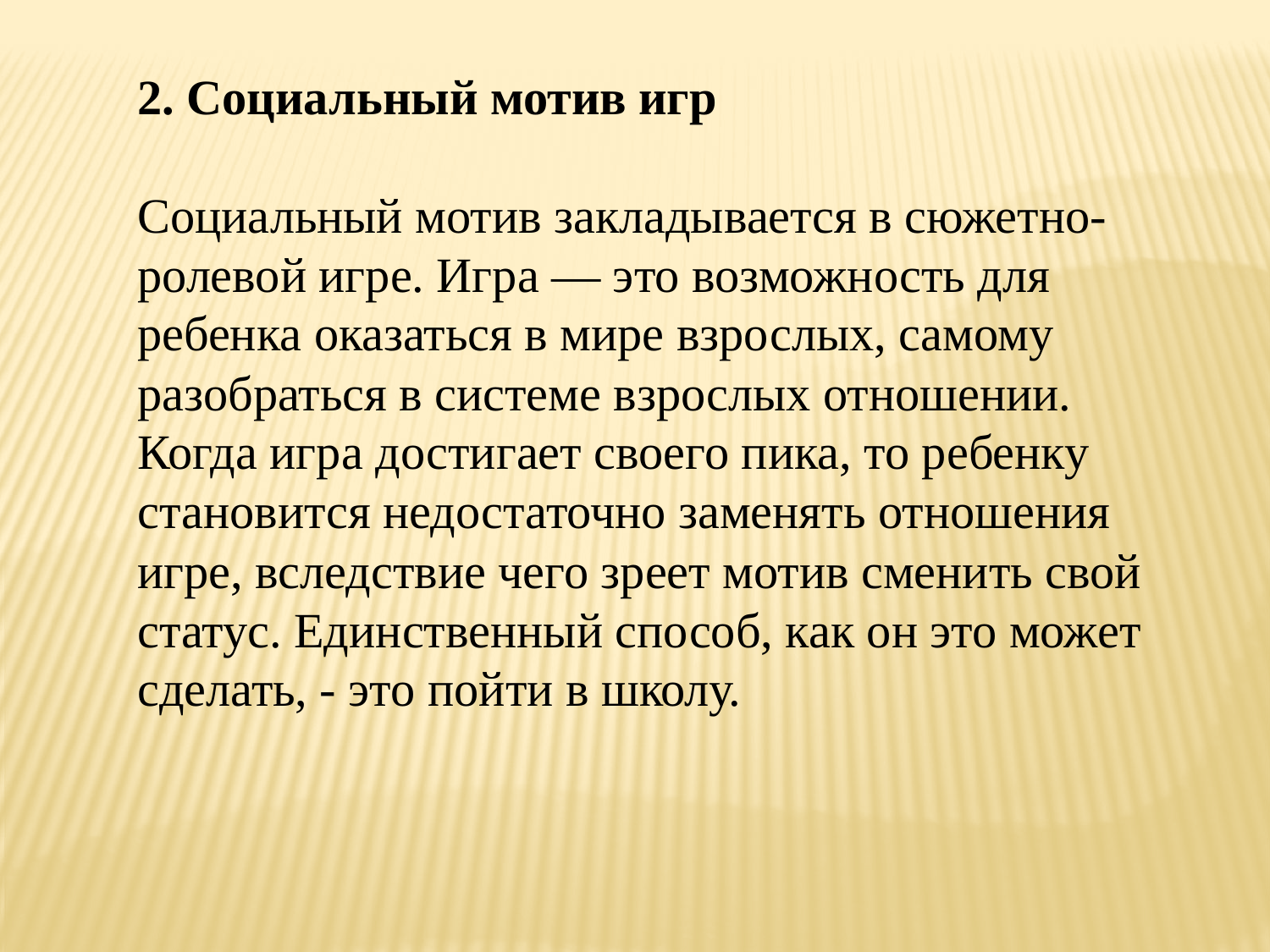

2. Социальный мотив игр

Социальный мотив закладывается в сюжетно-ролевой игре. Игра — это возможность для ребенка оказаться в мире взрослых, самому разобраться в системе взрослых отношении. Когда игра достигает своего пика, то ребенку становится недостаточно заменять отношения игре, вследствие чего зреет мотив сменить свой статус. Единственный способ, как он это может сделать, - это пойти в школу.